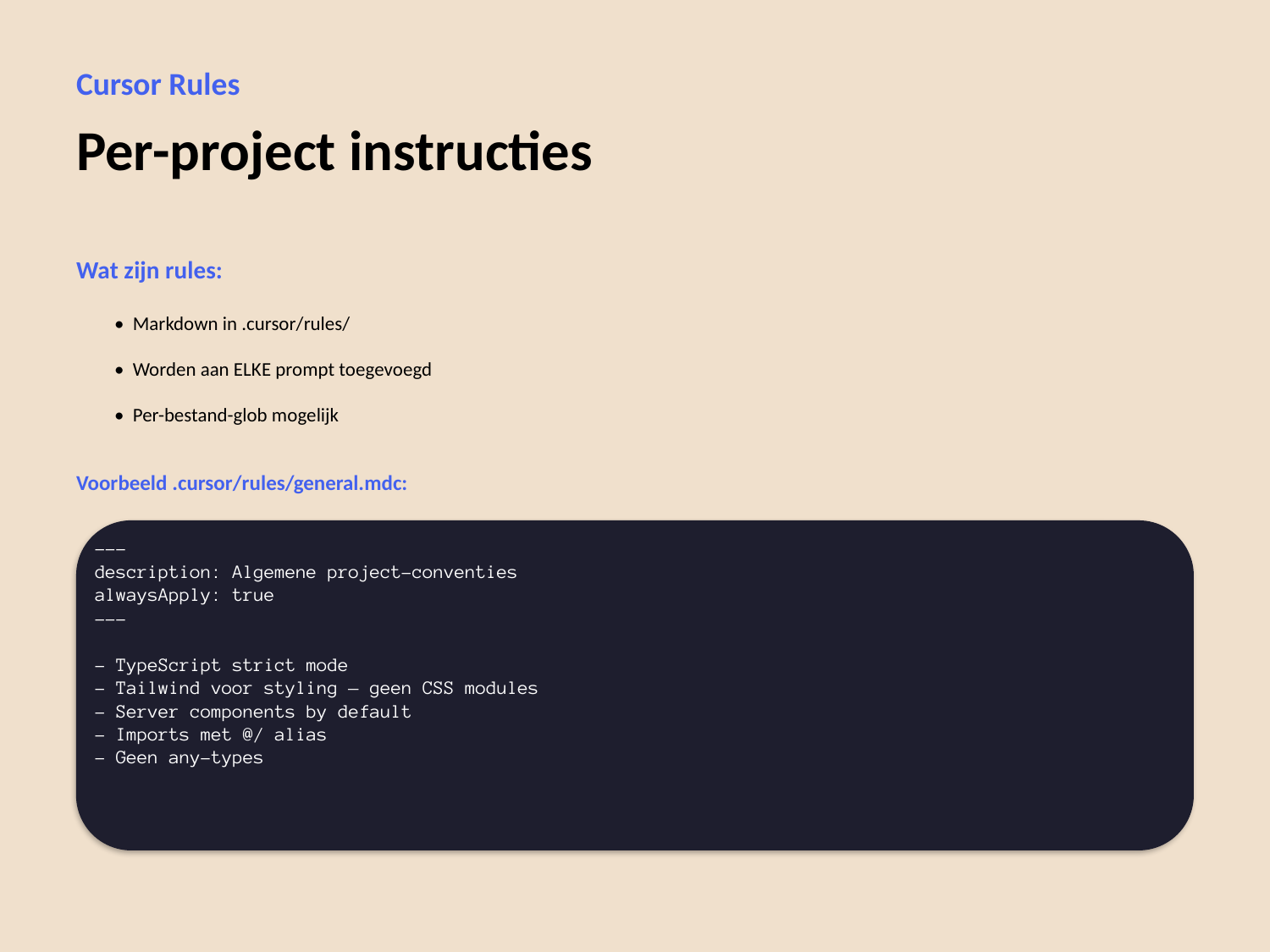

Cursor Rules
Per-project instructies
Wat zijn rules:
•  Markdown in .cursor/rules/
•  Worden aan ELKE prompt toegevoegd
•  Per-bestand-glob mogelijk
Voorbeeld .cursor/rules/general.mdc:

---
description: Algemene project-conventies
alwaysApply: true
---

- TypeScript strict mode
- Tailwind voor styling — geen CSS modules
- Server components by default
- Imports met @/ alias
- Geen any-types